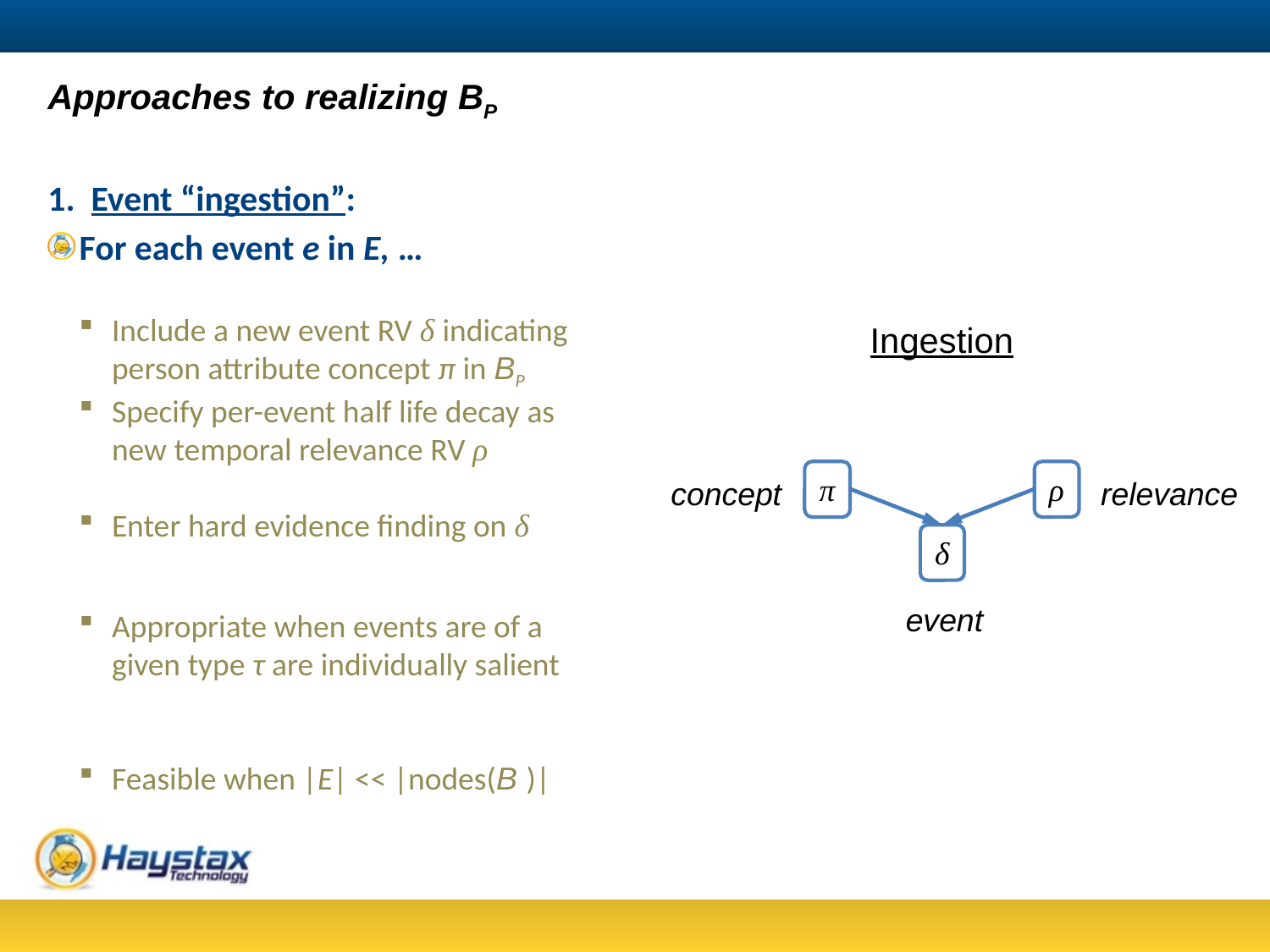

# Approaches to realizing BP
1.  Event “ingestion”:
For each event e in E, …
Include a new event RV δ indicating person attribute concept π in BP
Specify per-event half life decay as new temporal relevance RV ρ
Enter hard evidence finding on δ

Appropriate when events are of a given type τ are individually salient
Feasible when |E| << |nodes(B )|
Ingestion
π
ρ
δ
concept
relevance
event